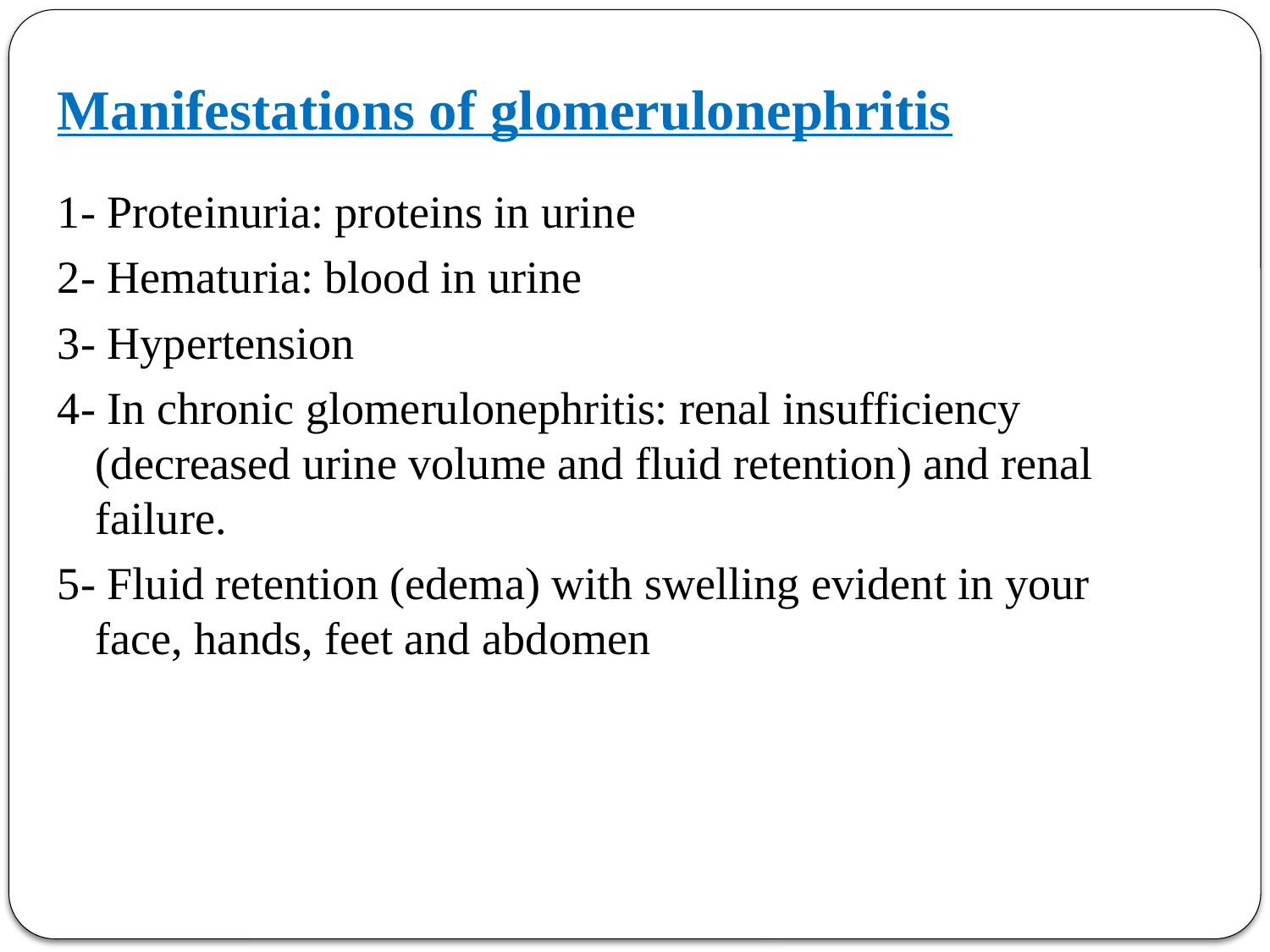

# Manifestations of glomerulonephritis
1- Proteinuria: proteins in urine
2- Hematuria: blood in urine
3- Hypertension
4- In chronic glomerulonephritis: renal insufficiency (decreased urine volume and fluid retention) and renal failure.
5- Fluid retention (edema) with swelling evident in your face, hands, feet and abdomen